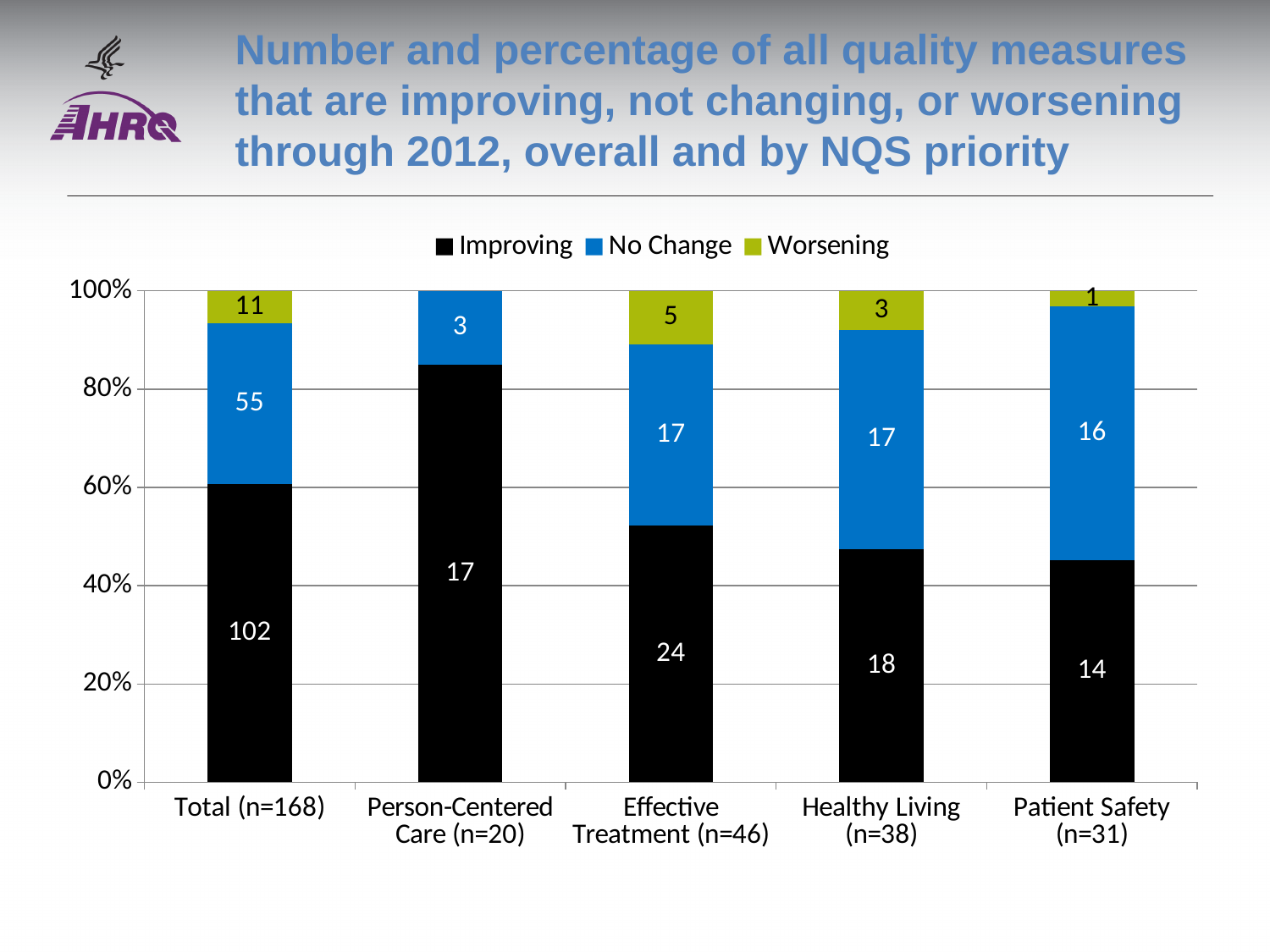

# Number and percentage of all quality measures that are improving, not changing, or worsening through 2012, overall and by NQS priority

### Chart

| Category | Improving | No Change | Worsening |
|---|---|---|---|
| Total (n=168) | 102.0 | 55.0 | 11.0 |
| Person-Centered Care (n=20) | 17.0 | 3.0 | None |
| Effective Treatment (n=46) | 24.0 | 17.0 | 5.0 |
| Healthy Living (n=38) | 18.0 | 17.0 | 3.0 |
| Patient Safety (n=31) | 14.0 | 16.0 | 1.0 |